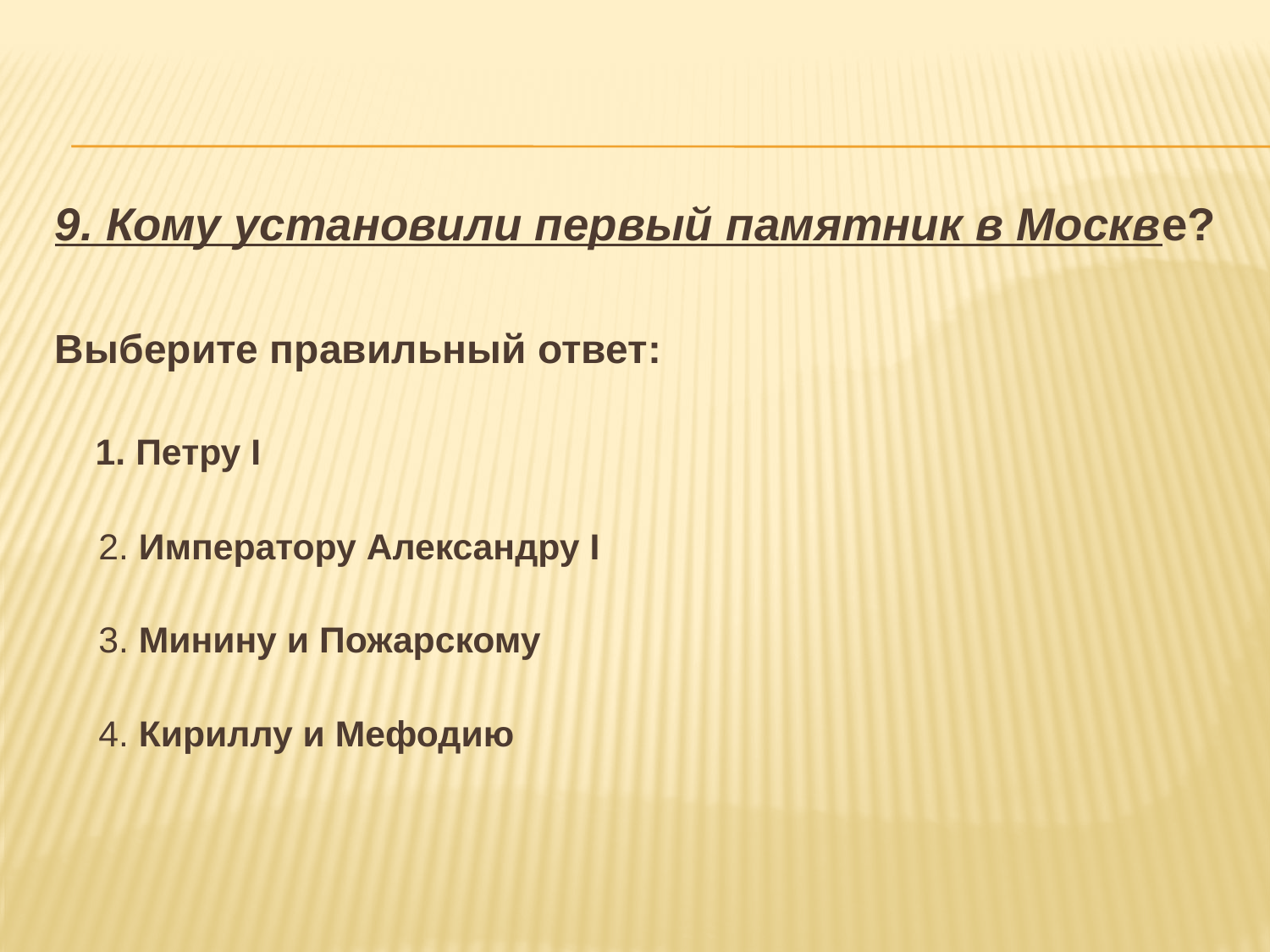

9. Кому установили первый памятник в Москве?

Выберите правильный ответ:

    1. Петру I
2. Императору Александру I
3. Минину и Пожарскому
4. Кириллу и Мефодию